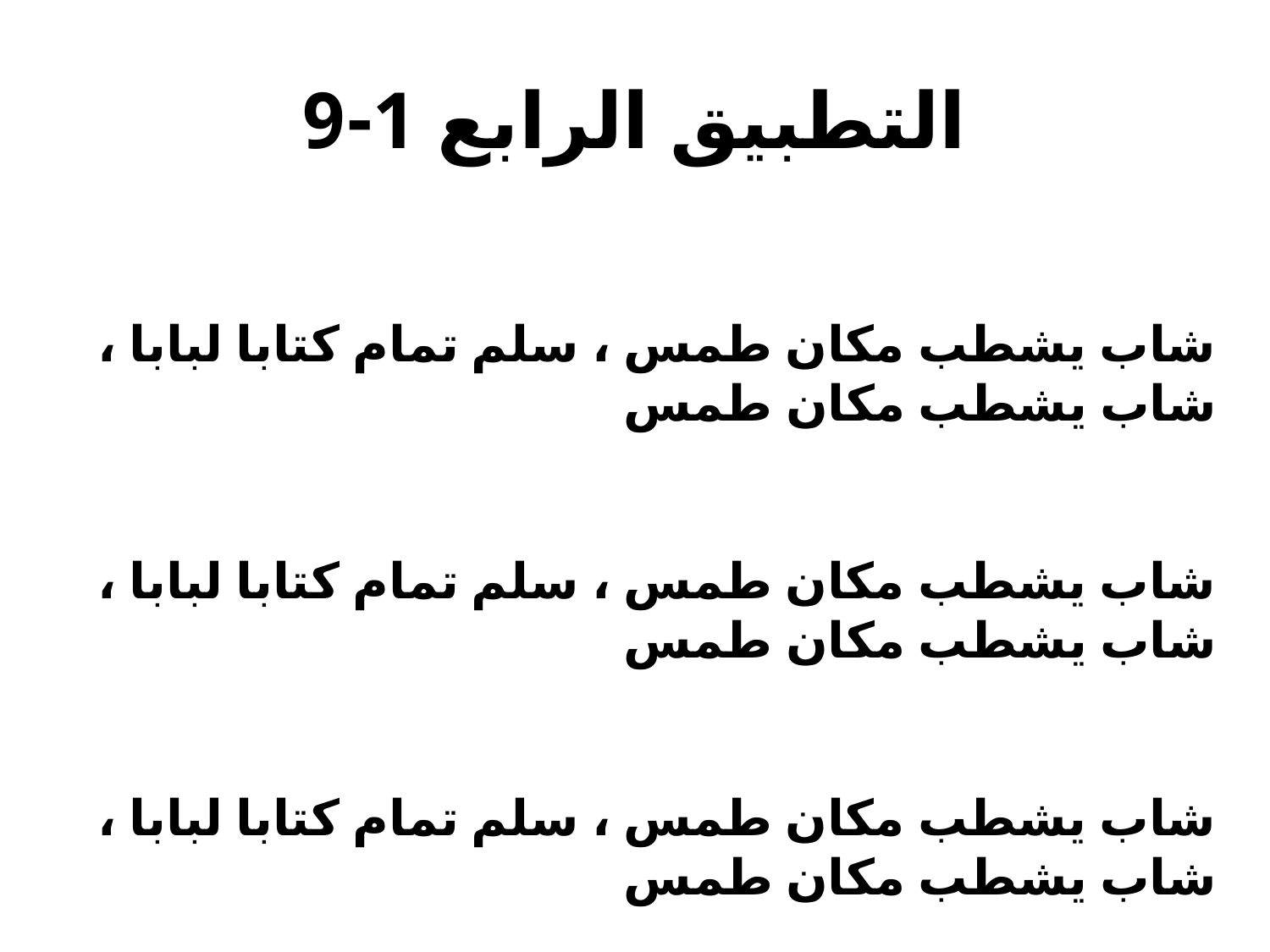

# التطبيق الرابع 1-9
شاب يشطب مكان طمس ، سلم تمام كتابا لبابا ، شاب يشطب مكان طمس 
شاب يشطب مكان طمس ، سلم تمام كتابا لبابا ، شاب يشطب مكان طمس 
شاب يشطب مكان طمس ، سلم تمام كتابا لبابا ، شاب يشطب مكان طمس